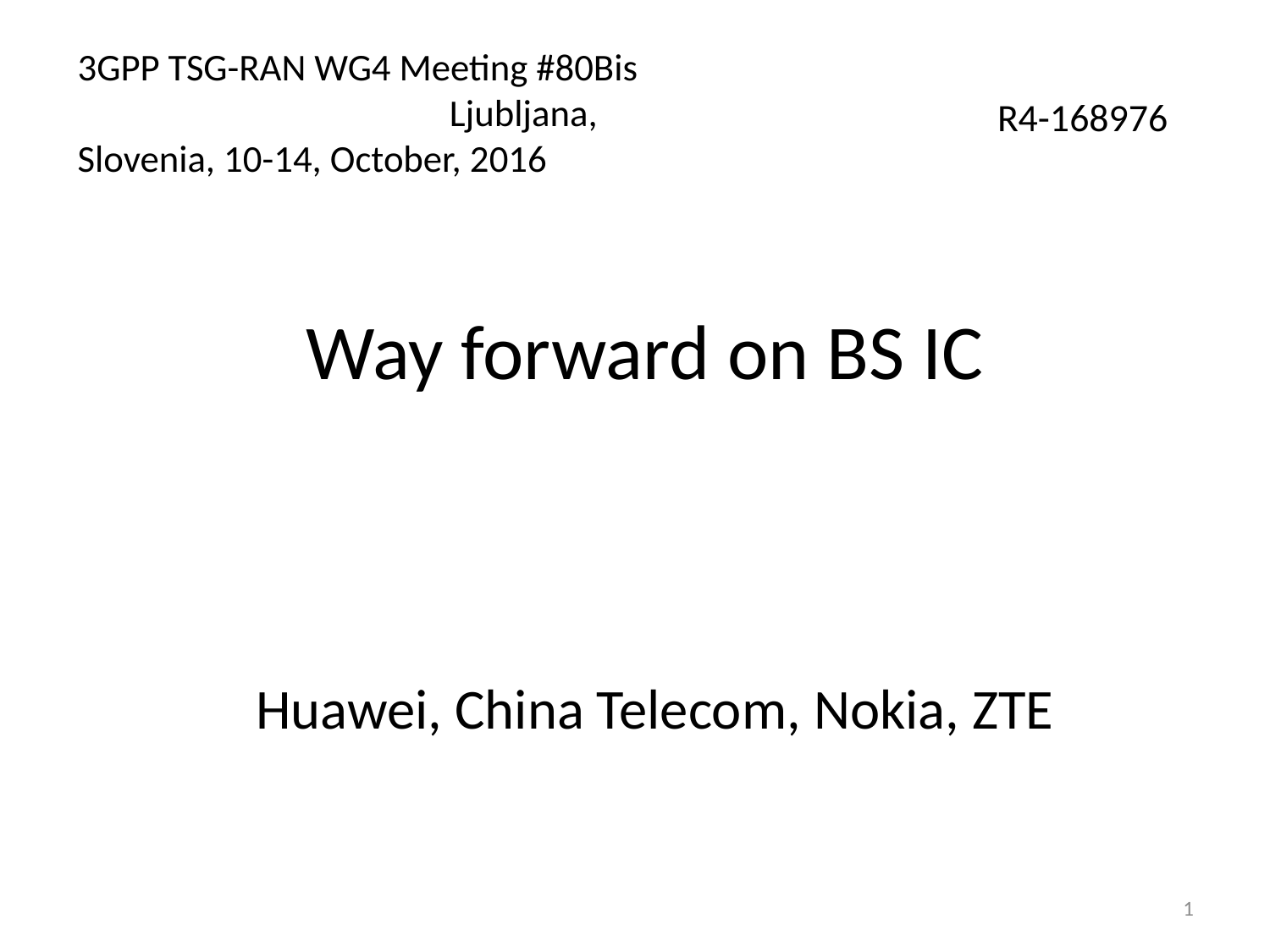

# 3GPP TSG-RAN WG4 Meeting #80Bis	                                               Ljubljana, Slovenia, 10-14, October, 2016
R4-168976
Way forward on BS IC
Huawei, China Telecom, Nokia, ZTE
1